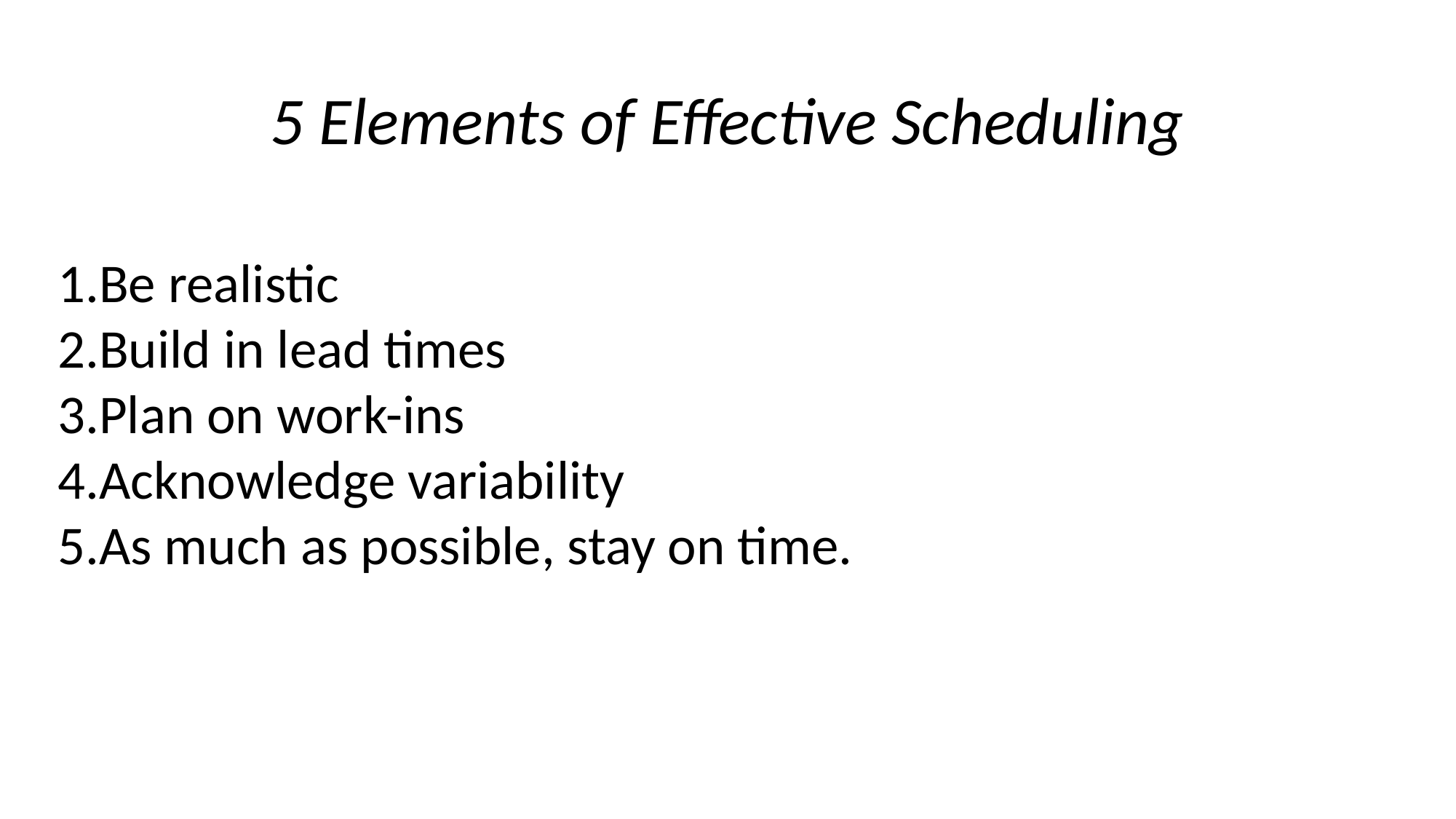

# 5 Elements of Effective Scheduling
Be realistic
Build in lead times
Plan on work-ins
Acknowledge variability
As much as possible, stay on time.